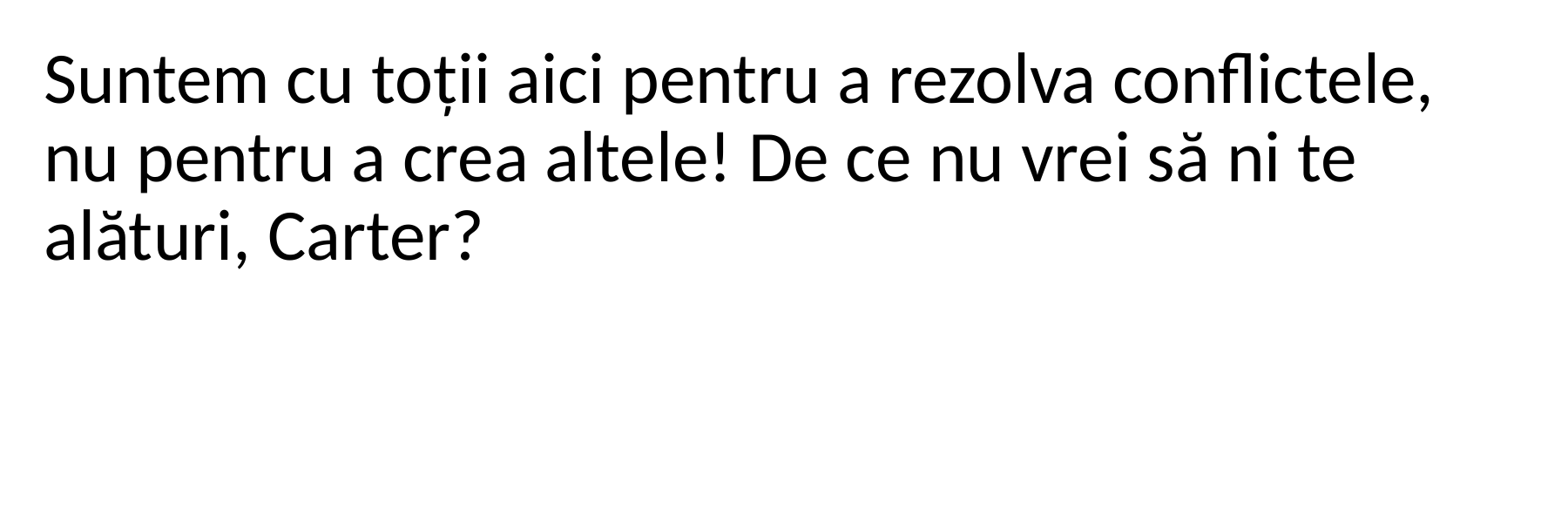

Suntem cu toții aici pentru a rezolva conflictele, nu pentru a crea altele! De ce nu vrei să ni te alături, Carter?